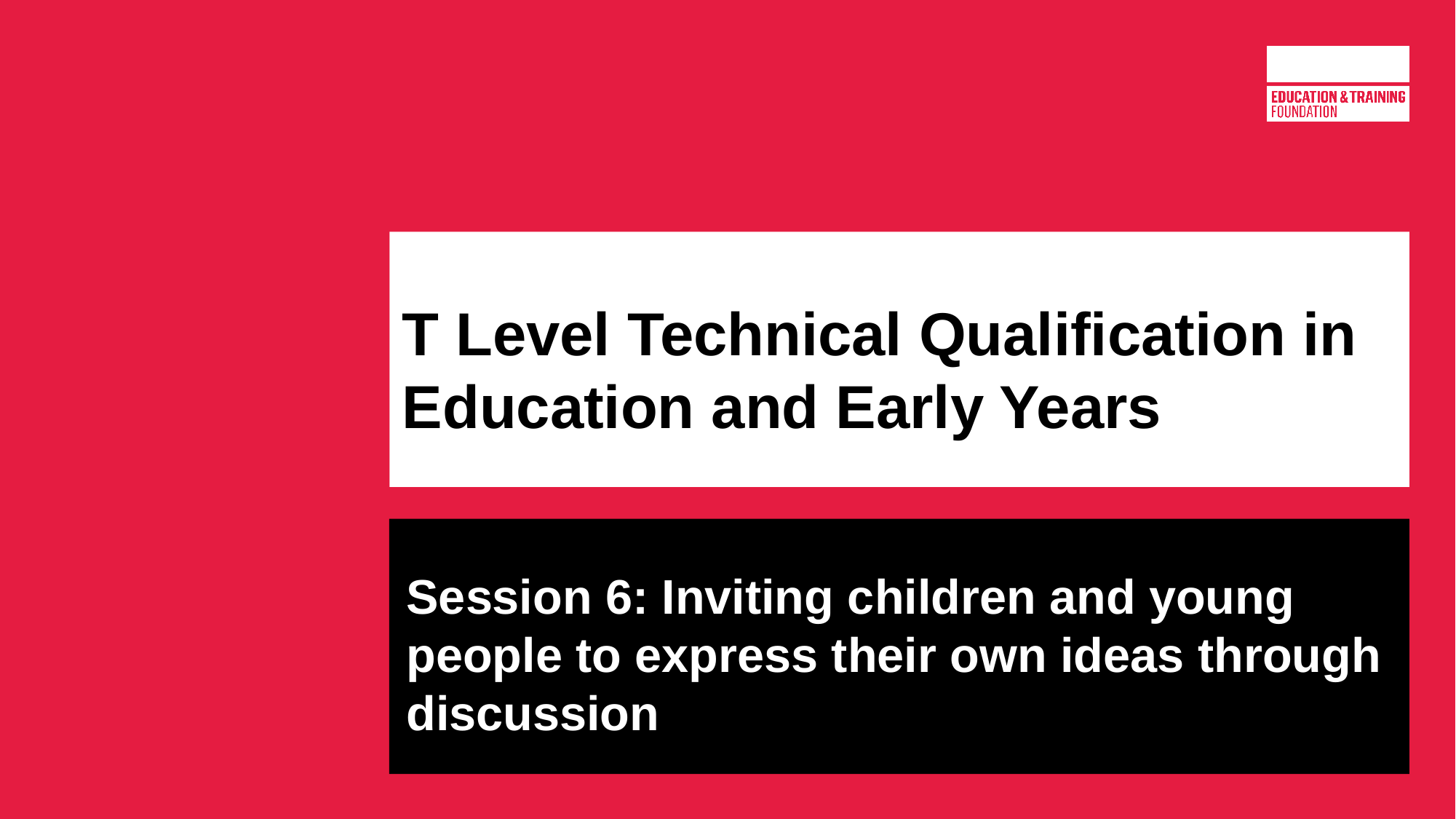

# T Level Technical Qualification in Education and Early Years
Session 6: Inviting children and young people to express their own ideas through discussion